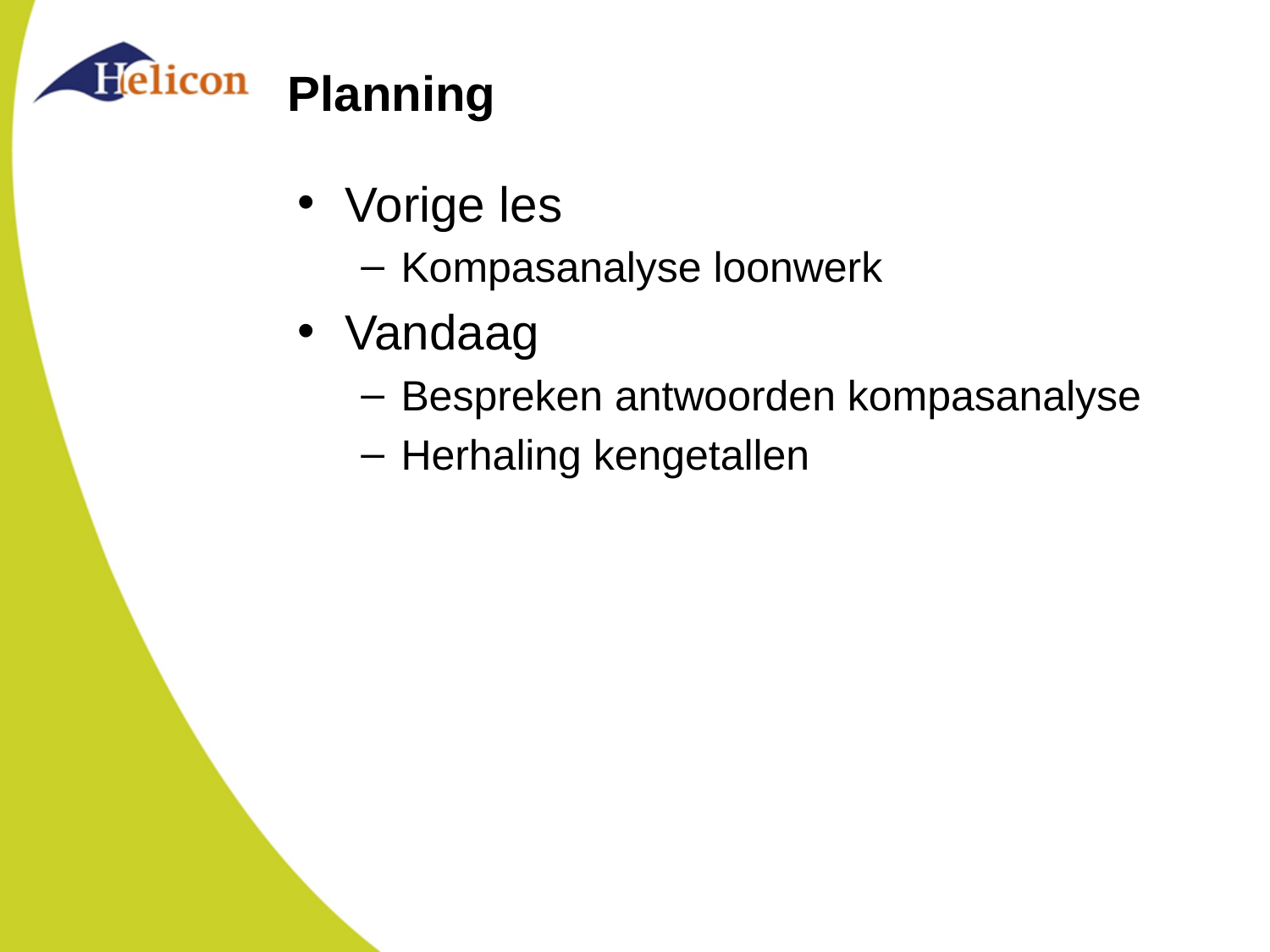

# Planning
Vorige les
Kompasanalyse loonwerk
Vandaag
Bespreken antwoorden kompasanalyse
Herhaling kengetallen